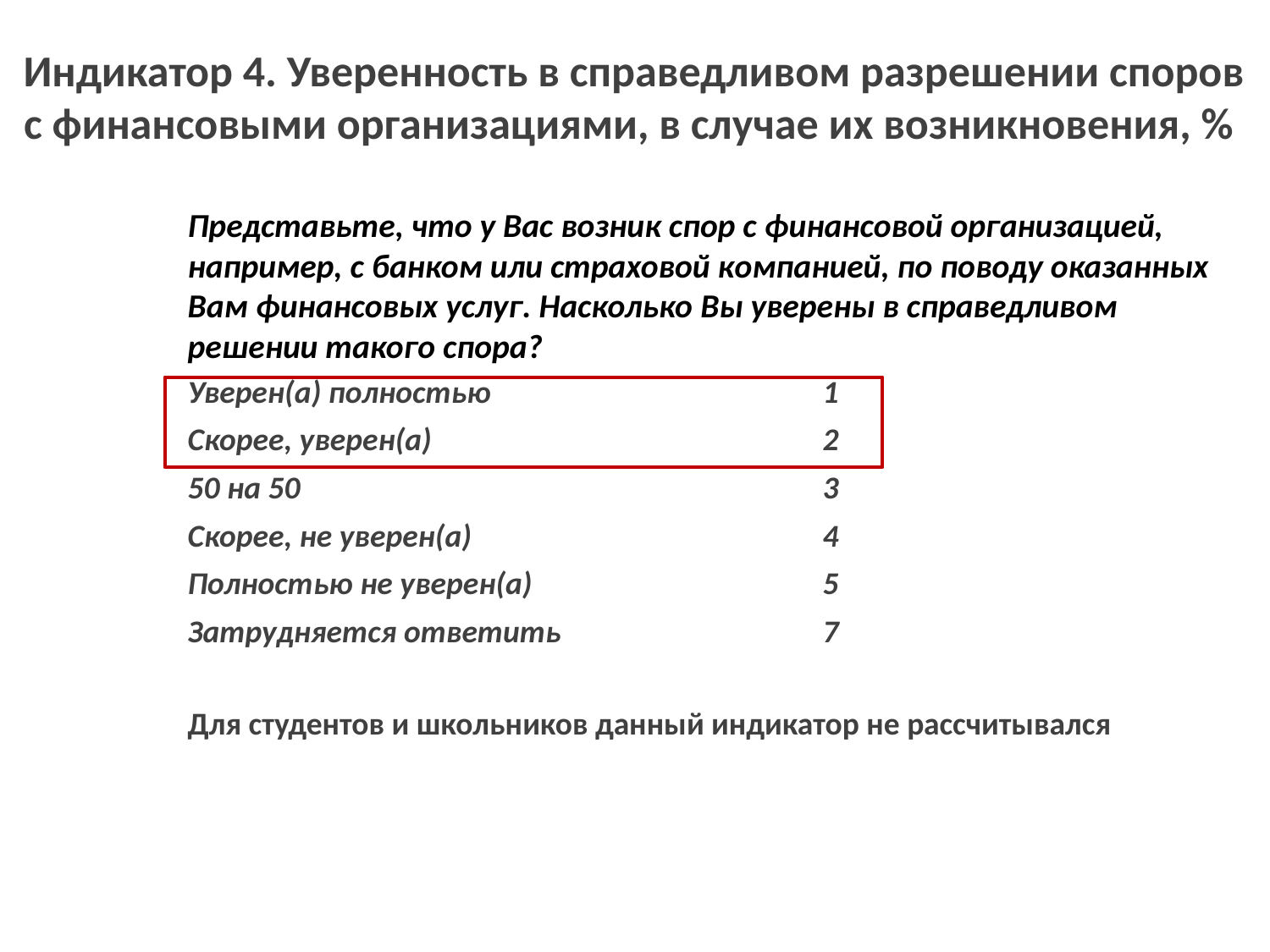

# Индикатор 4. Уверенность в справедливом разрешении споров с финансовыми организациями, в случае их возникновения, %
Представьте, что у Вас возник спор с финансовой организацией, например, с банком или страховой компанией, по поводу оказанных Вам финансовых услуг. Насколько Вы уверены в справедливом решении такого спора?
Уверен(а) полностью			1
Скорее, уверен(а)				2
50 на 50					3
Скорее, не уверен(а)			4
Полностью не уверен(а) 			5
Затрудняется ответить			7

Для студентов и школьников данный индикатор не рассчитывался